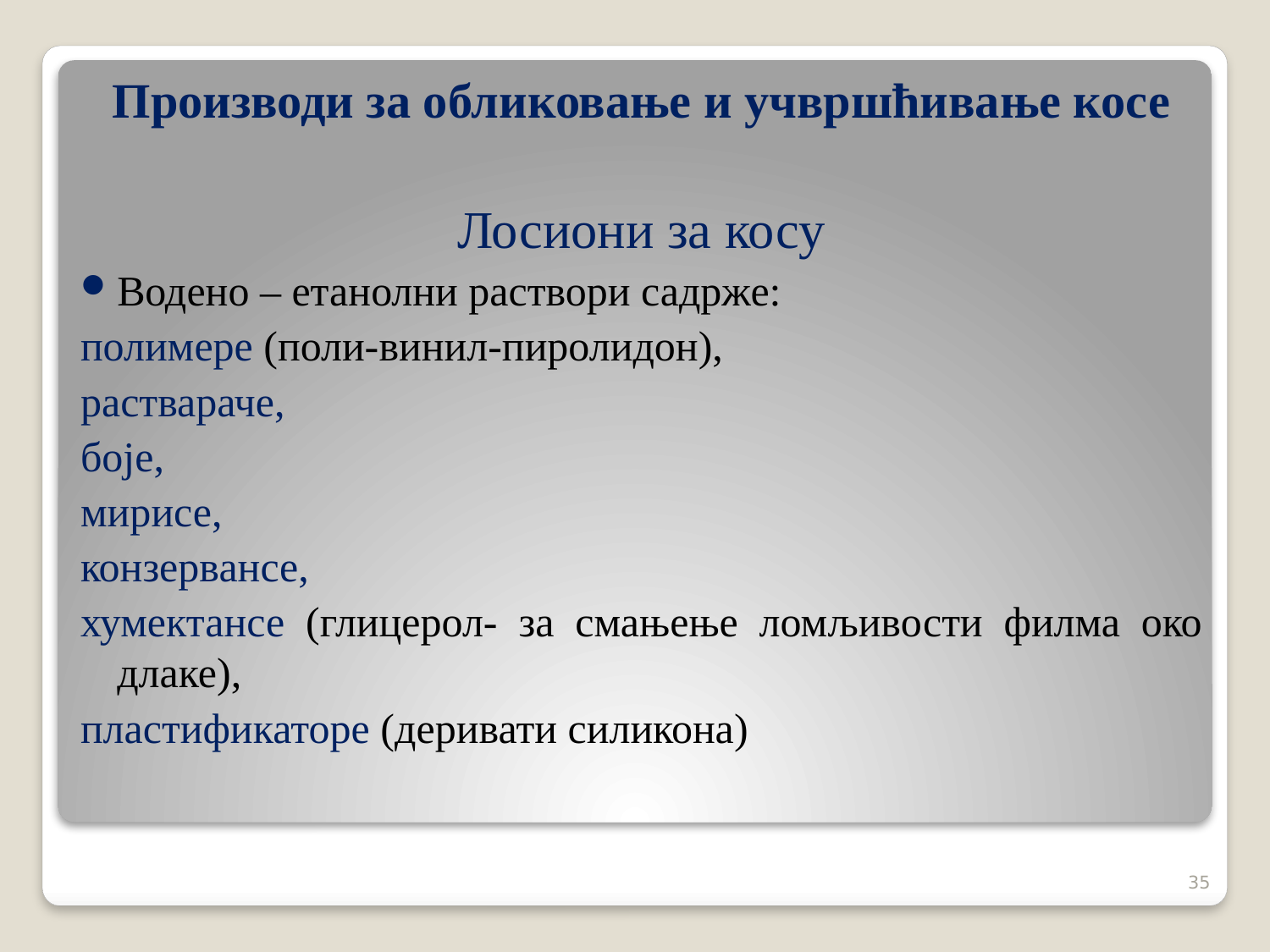

Производи за обликовање и учвршћивање косе

Лосиони за косу
Водено – етанолни раствори садрже:
полимере (поли-винил-пиролидон),
раствараче,
боје,
мирисе,
конзервансе,
хумектансе (глицерол- за смањење ломљивости филма око длаке),
пластификаторе (деривати силикона)
35